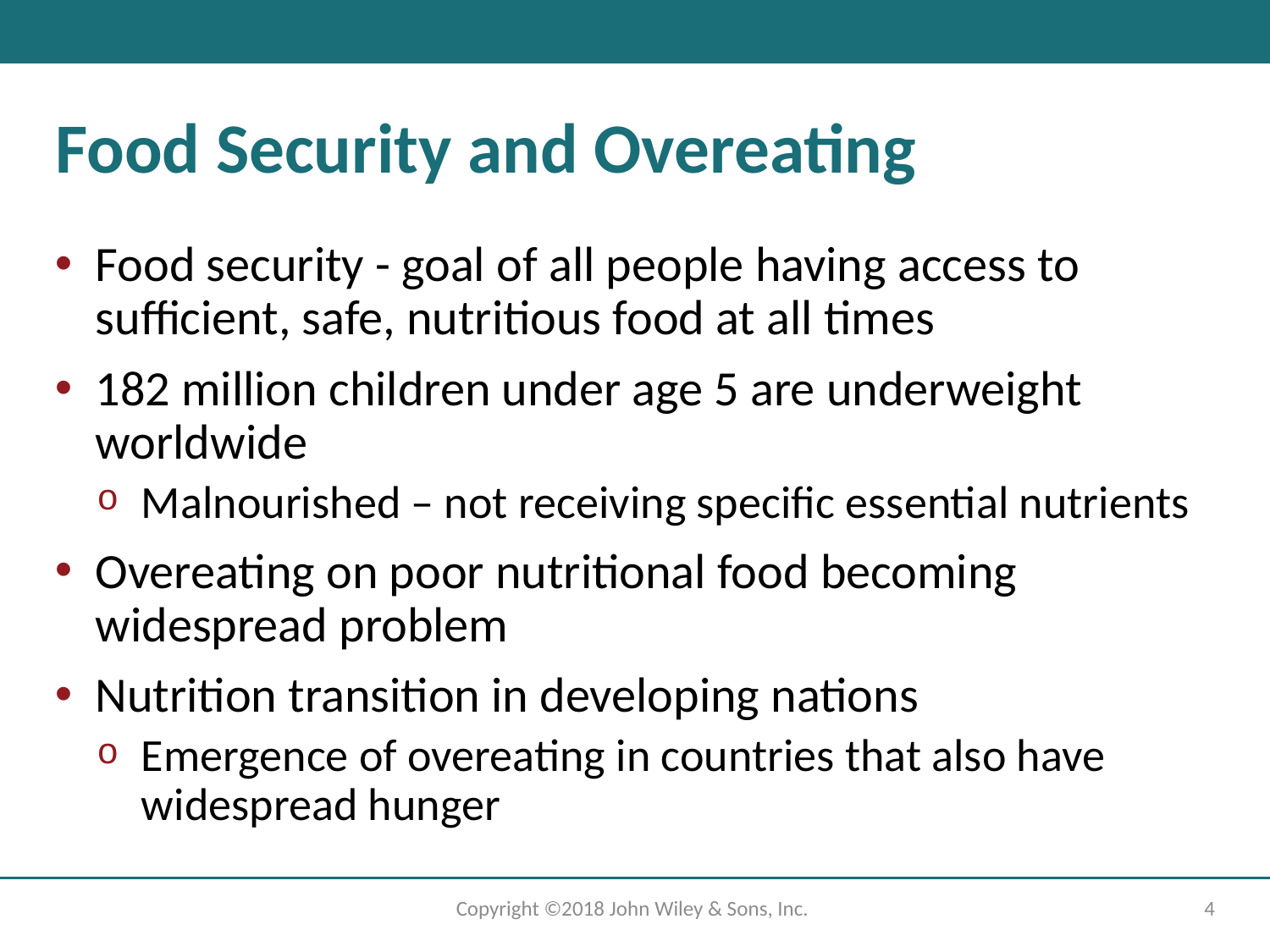

# Food Security and Overeating
Food security - goal of all people having access to sufficient, safe, nutritious food at all times
182 million children under age 5 are underweight worldwide
Malnourished – not receiving specific essential nutrients
Overeating on poor nutritional food becoming widespread problem
Nutrition transition in developing nations
Emergence of overeating in countries that also have widespread hunger
Copyright ©2018 John Wiley & Sons, Inc.
4